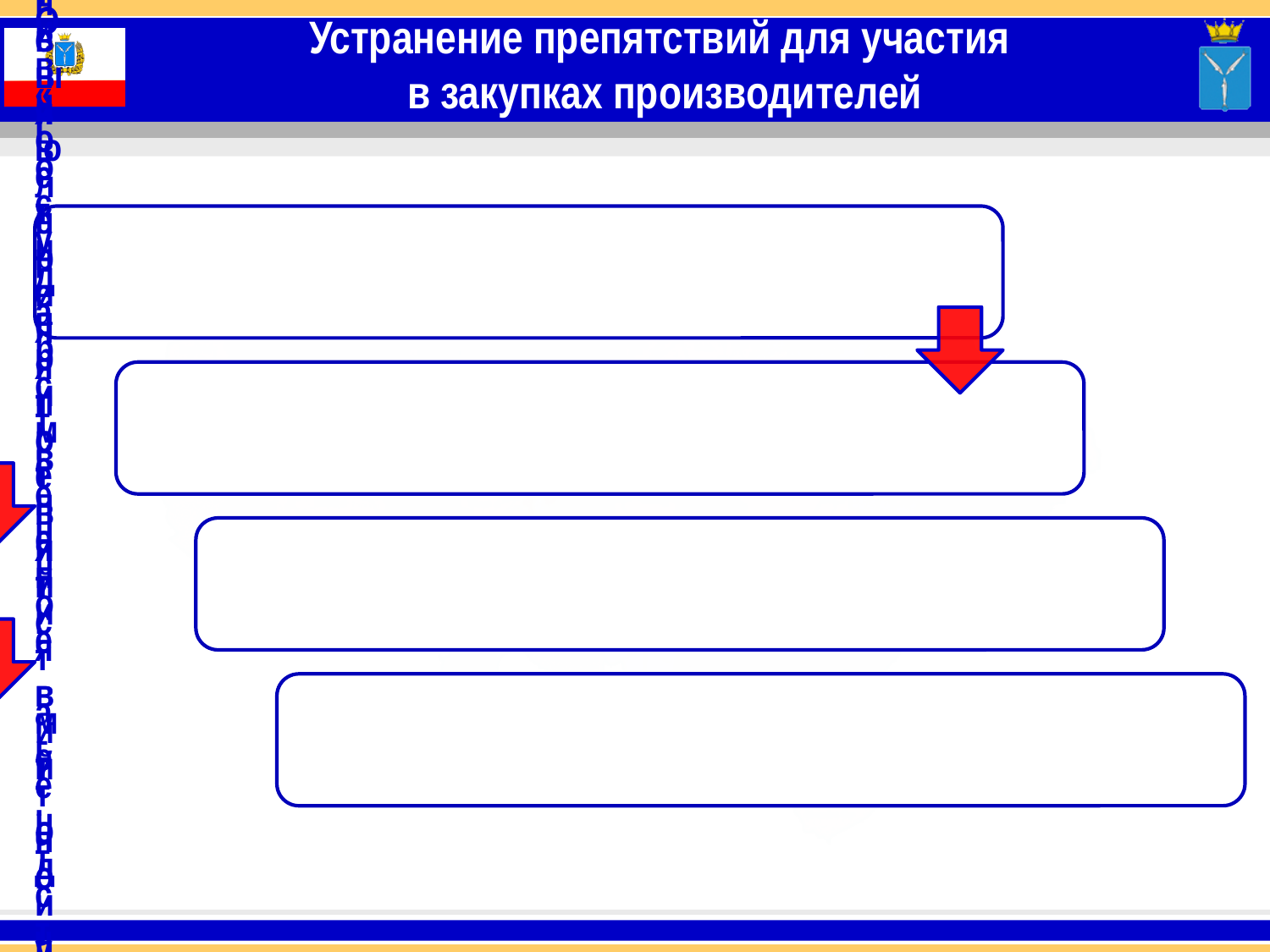

Устранение препятствий для участия
в закупках производителей